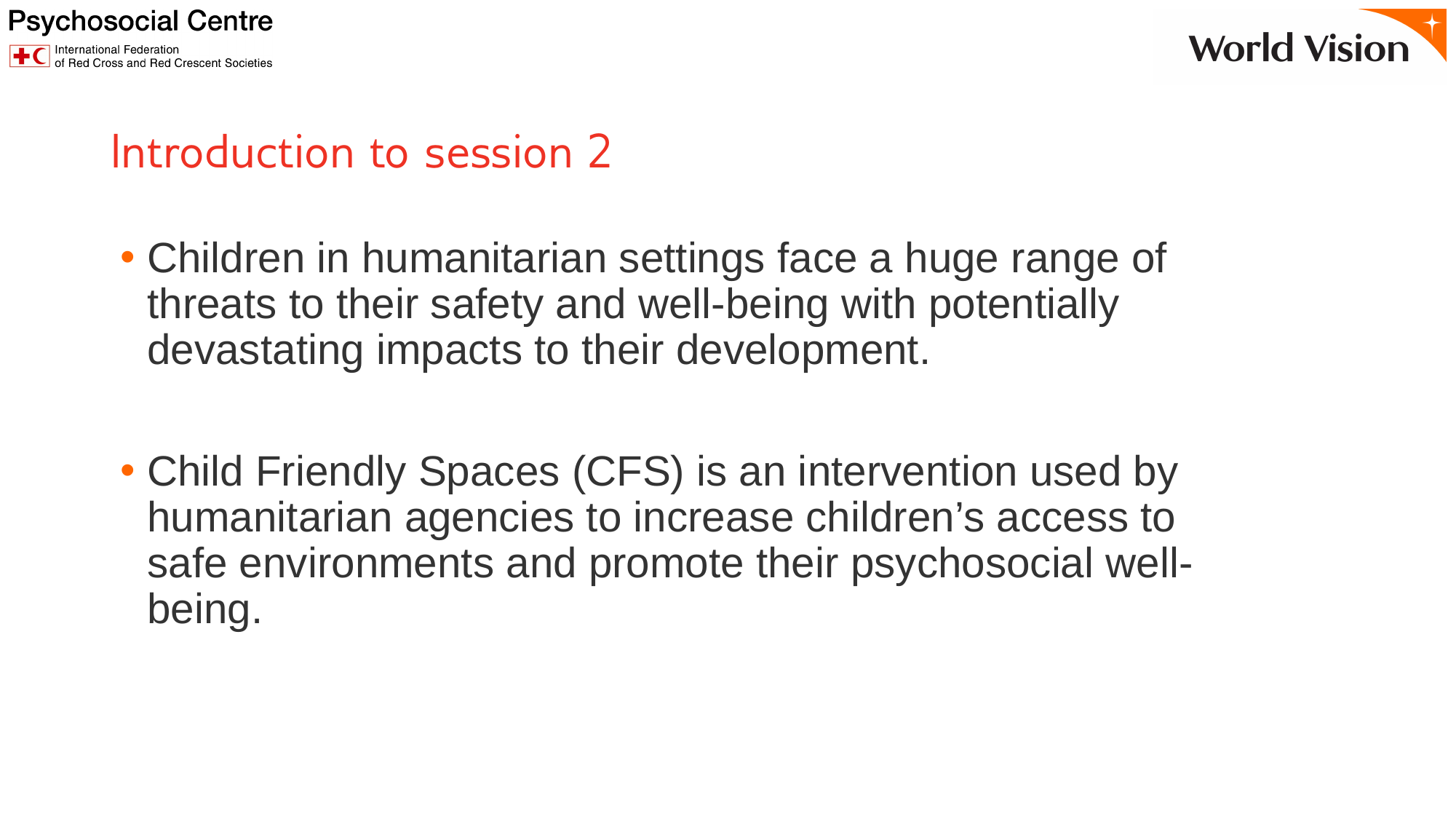

# Introduction to session 2
Children in humanitarian settings face a huge range of threats to their safety and well-being with potentially devastating impacts to their development.

Child Friendly Spaces (CFS) is an intervention used by humanitarian agencies to increase children’s access to safe environments and promote their psychosocial well-being.